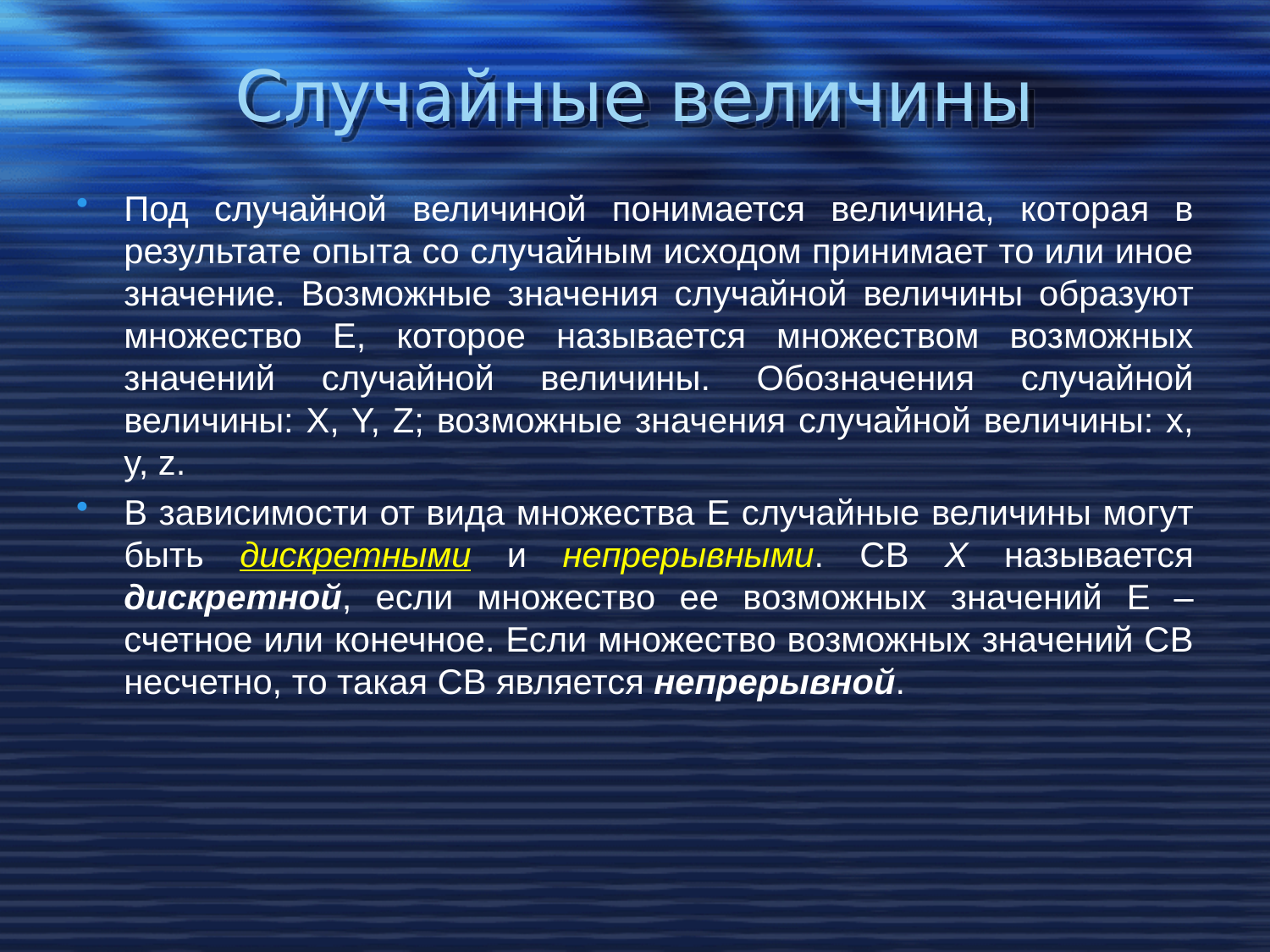

# Случайные величины
Под случайной величиной понимается величина, которая в результате опыта со случайным исходом принимает то или иное значение. Возможные значения случайной величины образуют множество E, которое называется множеством возможных значений случайной величины. Обозначения случайной величины: X, Y, Z; возможные значения случайной величины: x, y, z.
В зависимости от вида множества E случайные величины могут быть дискретными и непрерывными. СВ Х называется дискретной, если множество ее возможных значений E – счетное или конечное. Если множество возможных значений СВ несчетно, то такая СВ является непрерывной.